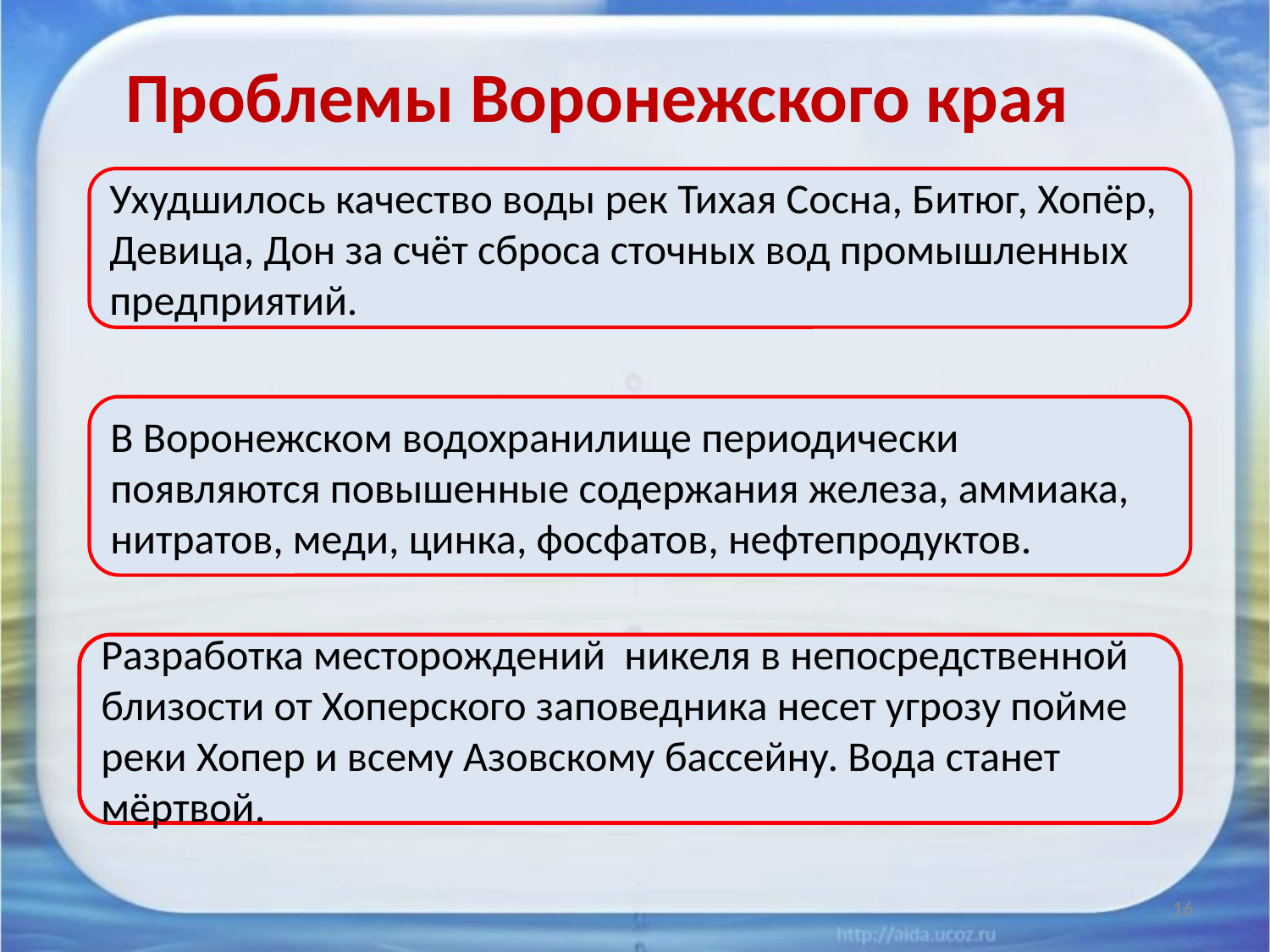

# Проблемы Воронежского края
Ухудшилось качество воды рек Тихая Сосна, Битюг, Хопёр, Девица, Дон за счёт сброса сточных вод промышленных предприятий.
В Воронежском водохранилище периодически появляются повышенные содержания железа, аммиака, нитратов, меди, цинка, фосфатов, нефтепродуктов.
Разработка месторождений  никеля в непосредственной близости от Хоперского заповедника несет угрозу пойме реки Хопер и всему Азовскому бассейну. Вода станет мёртвой.
16